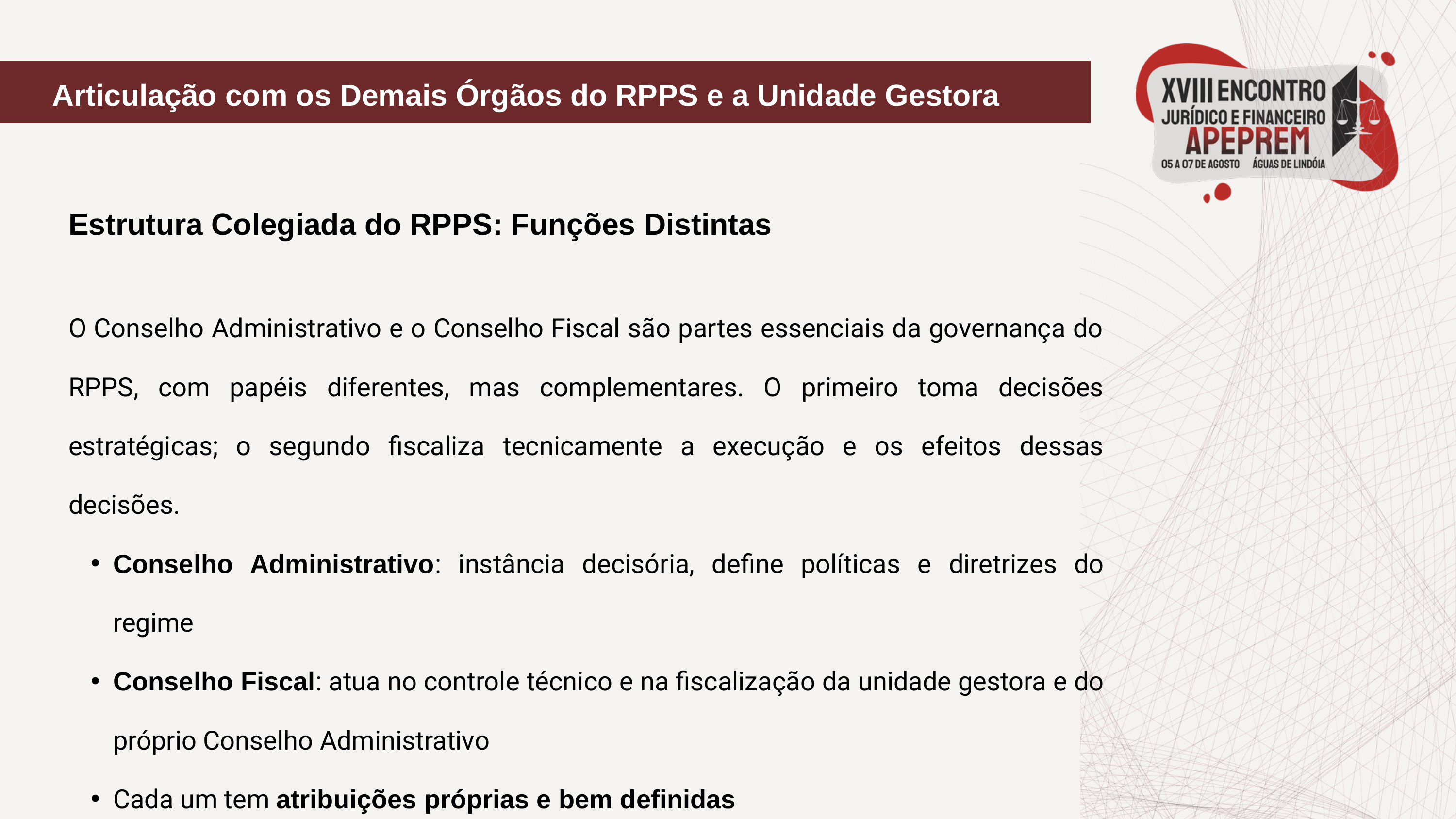

Articulação com os Demais Órgãos do RPPS e a Unidade Gestora
Estrutura Colegiada do RPPS: Funções Distintas
O Conselho Administrativo e o Conselho Fiscal são partes essenciais da governança do RPPS, com papéis diferentes, mas complementares. O primeiro toma decisões estratégicas; o segundo fiscaliza tecnicamente a execução e os efeitos dessas decisões.
Conselho Administrativo: instância decisória, define políticas e diretrizes do regime
Conselho Fiscal: atua no controle técnico e na fiscalização da unidade gestora e do próprio Conselho Administrativo
Cada um tem atribuições próprias e bem definidas